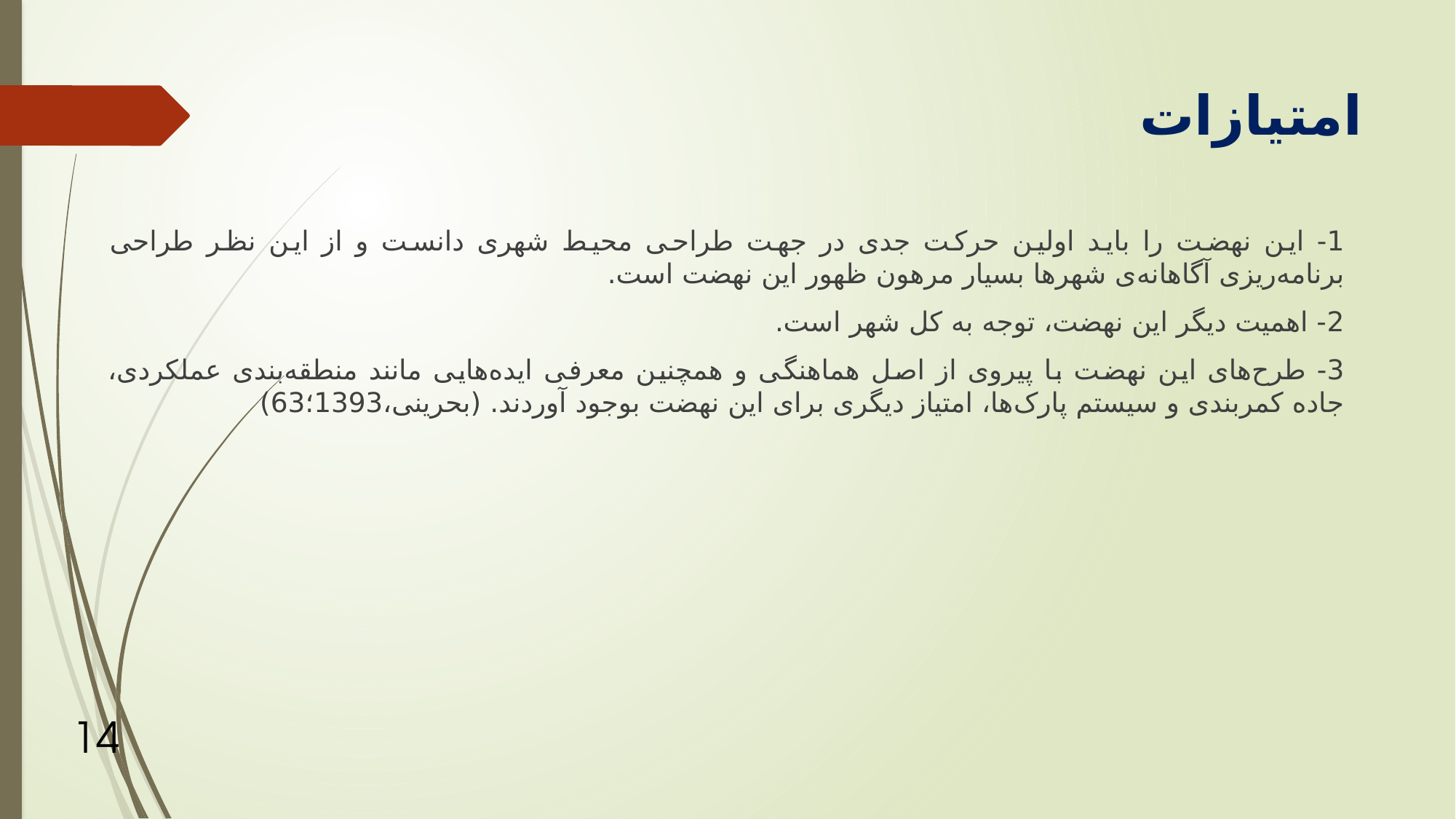

# امتیازات
1- این نهضت را باید اولین حرکت جدی در جهت طراحی محیط شهری دانست و از این نظر طراحی برنامه‌ریزی آگاهانه‌ی شهرها بسیار مرهون ظهور این نهضت است.
2- اهمیت دیگر این نهضت، توجه به کل شهر است.
3- طرح‌های این نهضت با پیروی از اصل هماهنگی و همچنین معرفی ایده‌هایی مانند منطقه‌بندی عملکردی، جاده کمربندی و سیستم پارک‌ها، امتیاز دیگری برای این نهضت بوجود آوردند. (بحرینی،1393؛63)
14